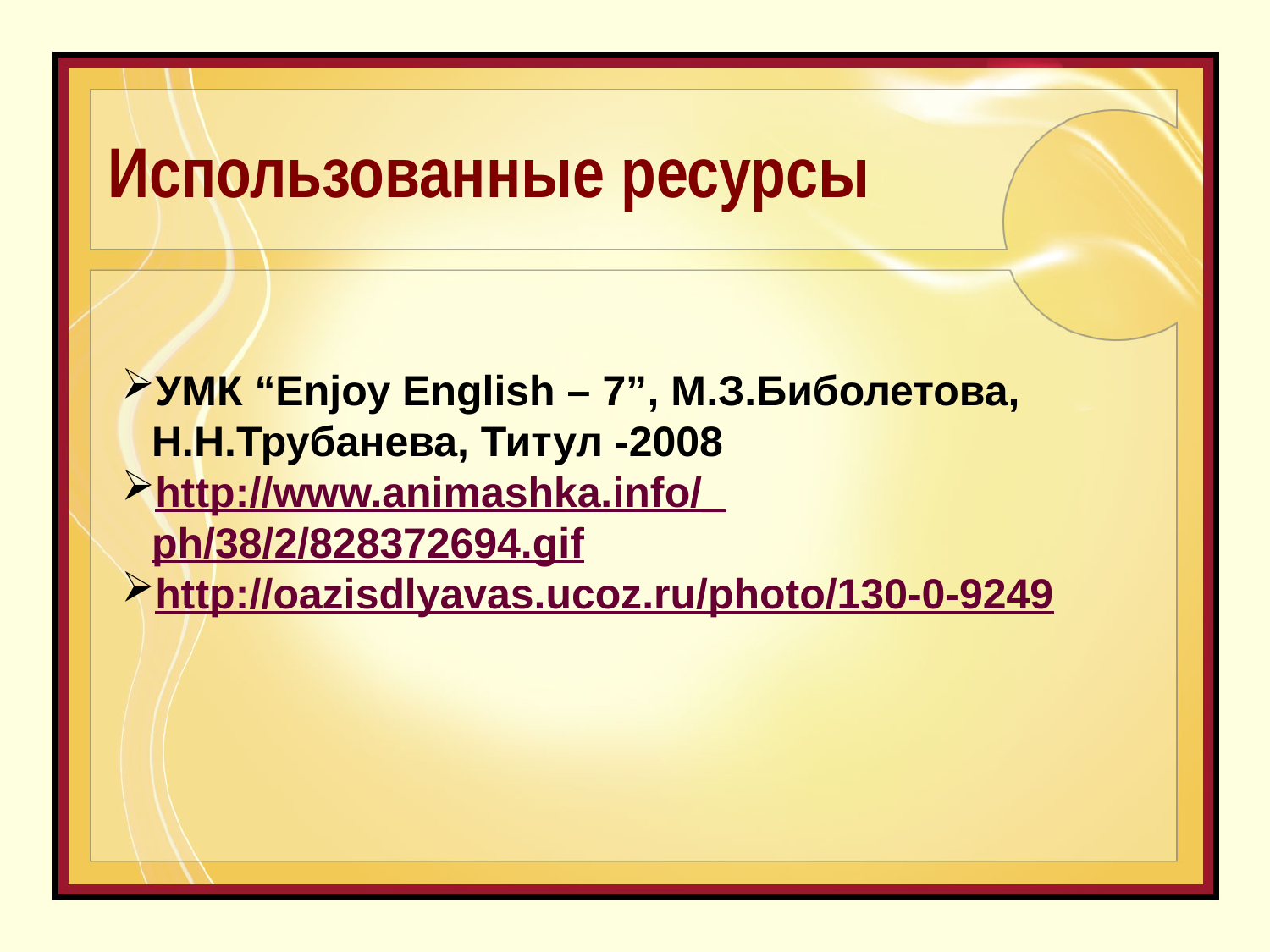

# Использованные ресурсы
УМК “Enjoy English – 7”, М.З.Биболетова, Н.Н.Трубанева, Титул -2008
http://www.animashka.info/_ph/38/2/828372694.gif
http://oazisdlyavas.ucoz.ru/photo/130-0-9249